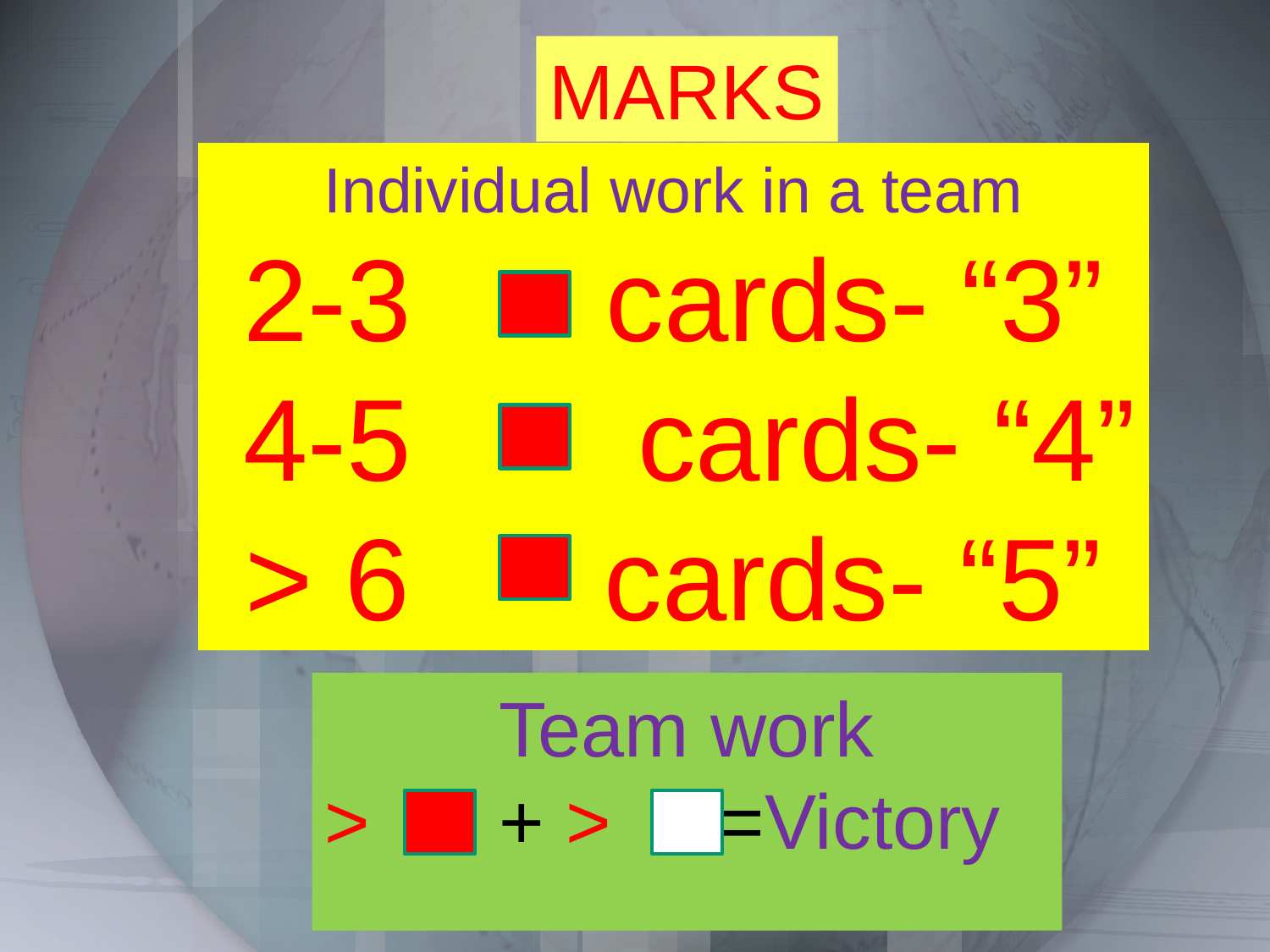

MARKS
Individual work in a team
2-3      cards- “3”
 4-5       cards- “4”
> 6      cards- “5”

Team work
>      + >     =Victory